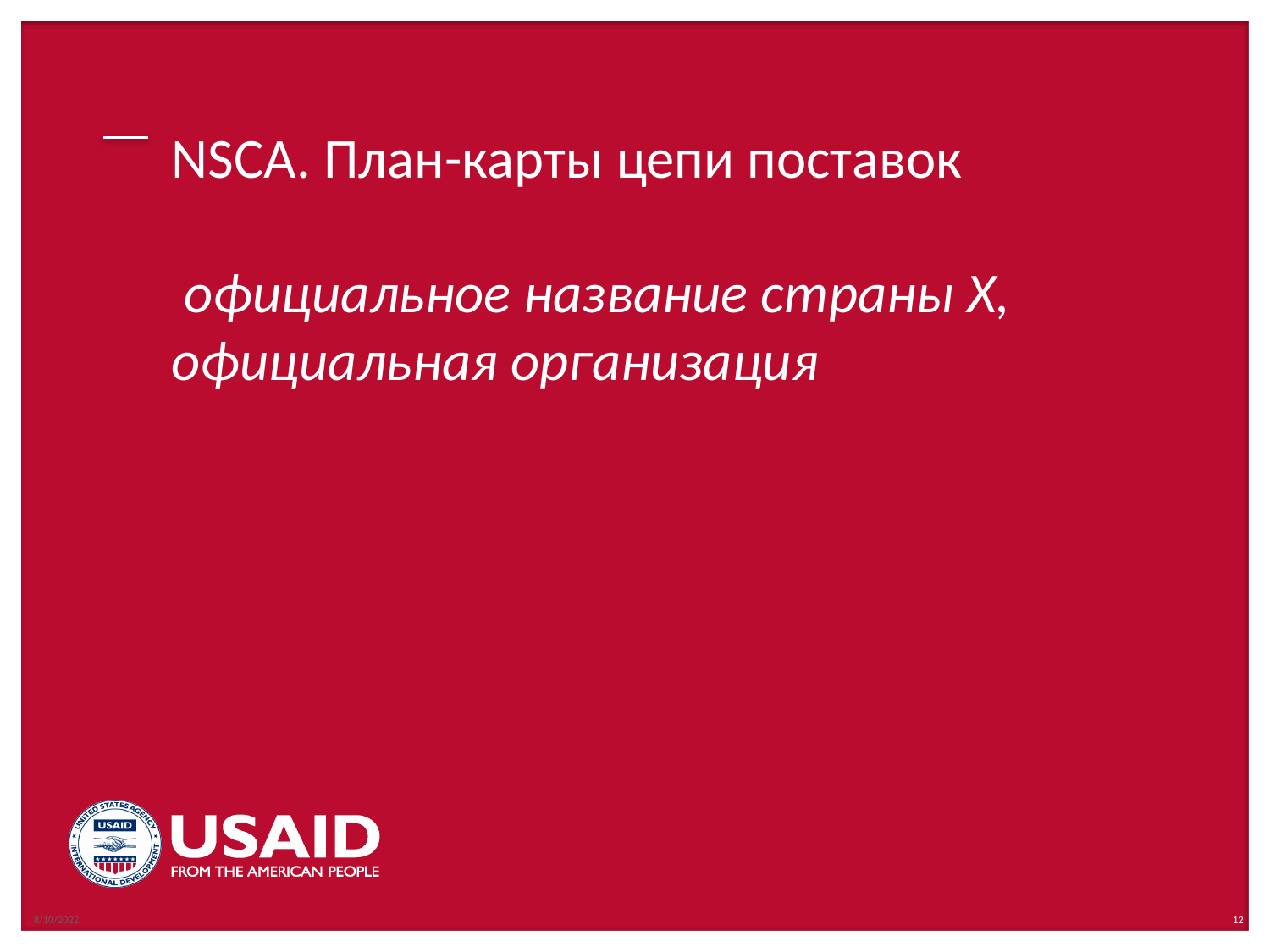

# NSCA. План-карты цепи поставок официальное название страны Х, официальная организация
8/10/2022
12